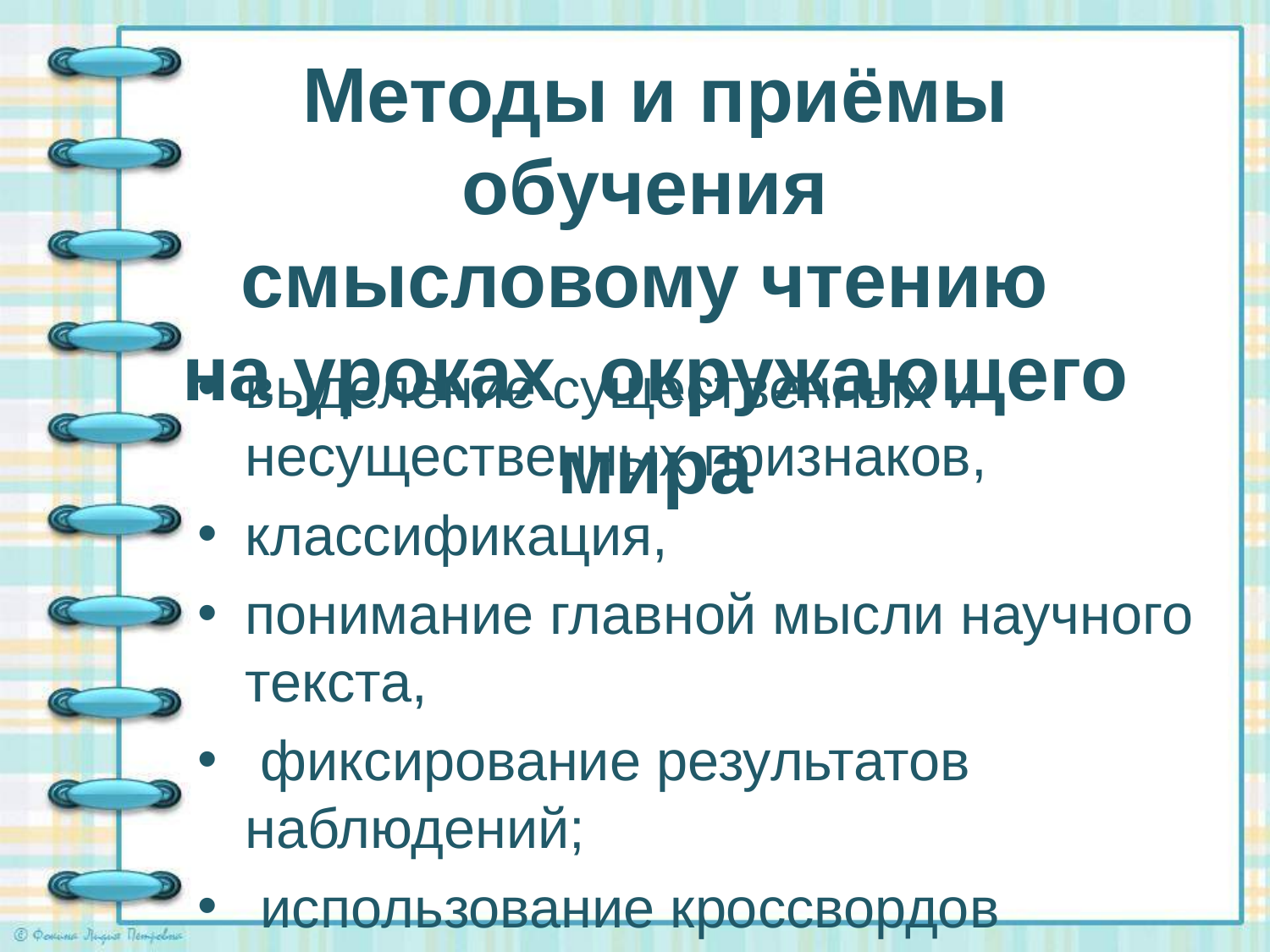

# Методы и приёмы обучения смысловому чтению на уроках  окружающего мира
выделение существенных и несущественных признаков,
классификация,
понимание главной мысли научного текста,
 фиксирование результатов наблюдений;
 использование кроссвордов